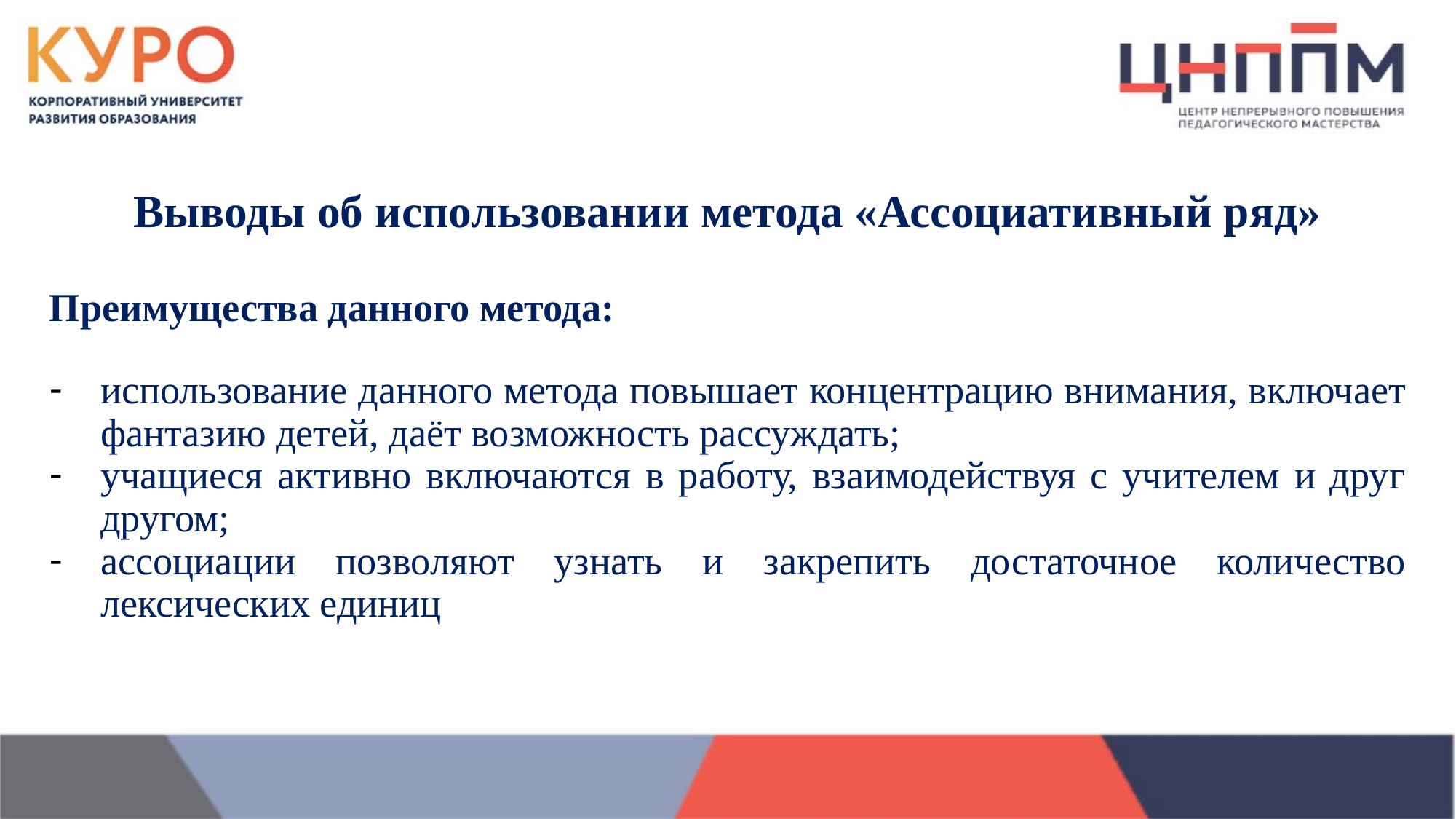

Выводы об использовании метода «Ассоциативный ряд»

Преимущества данного метода:

использование данного метода повышает концентрацию внимания, включает фантазию детей, даёт возможность рассуждать;
учащиеся активно включаются в работу, взаимодействуя с учителем и друг другом;
ассоциации позволяют узнать и закрепить достаточное количество лексических единиц